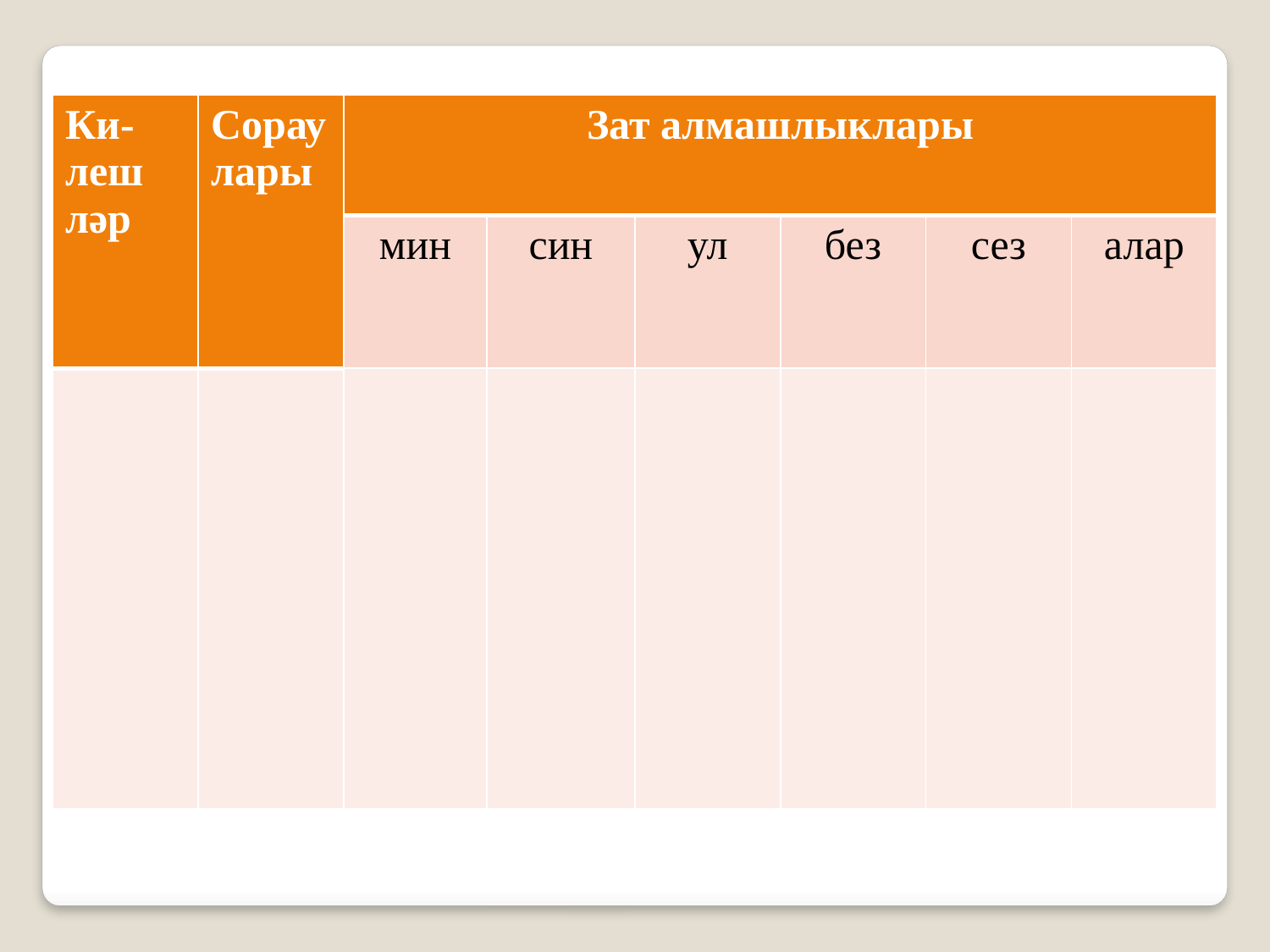

| Ки-леш ләр | Сораулары | Зат алмашлыклары |  |  |  |  |  |
| --- | --- | --- | --- | --- | --- | --- | --- |
|  |  | мин | син | ул | без | сез | алар |
|  |  |  |  |  |  |  |  |